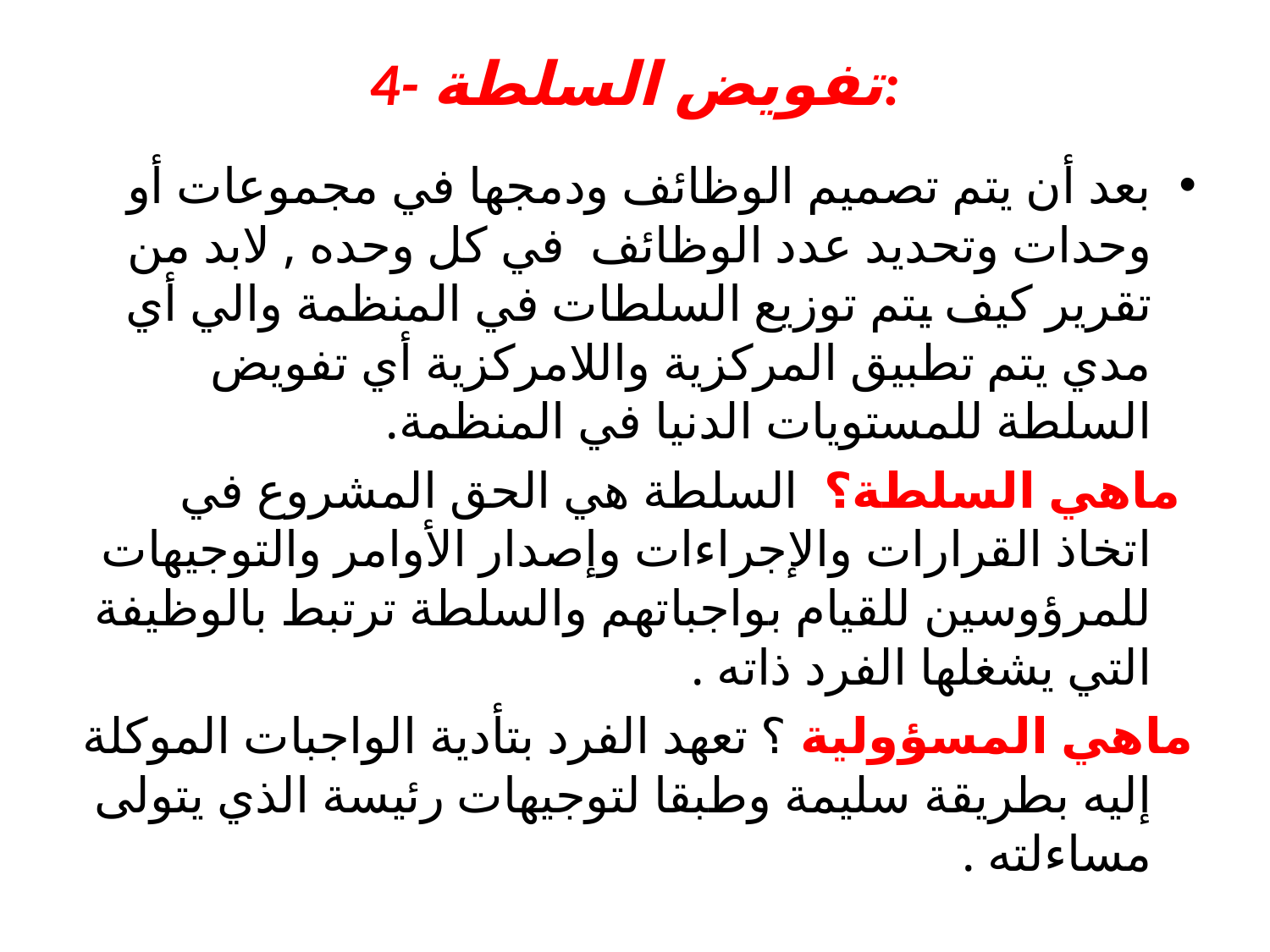

# 4- تفويض السلطة:
بعد أن يتم تصميم الوظائف ودمجها في مجموعات أو وحدات وتحديد عدد الوظائف  في كل وحده , لابد من تقرير كيف يتم توزيع السلطات في المنظمة والي أي مدي يتم تطبيق المركزية واللامركزية أي تفويض السلطة للمستويات الدنيا في المنظمة.
 ماهي السلطة؟  السلطة هي الحق المشروع في اتخاذ القرارات والإجراءات وإصدار الأوامر والتوجيهات للمرؤوسين للقيام بواجباتهم والسلطة ترتبط بالوظيفة التي يشغلها الفرد ذاته .
ماهي المسؤولية ؟ تعهد الفرد بتأدية الواجبات الموكلة إليه بطريقة سليمة وطبقا لتوجيهات رئيسة الذي يتولى مساءلته .